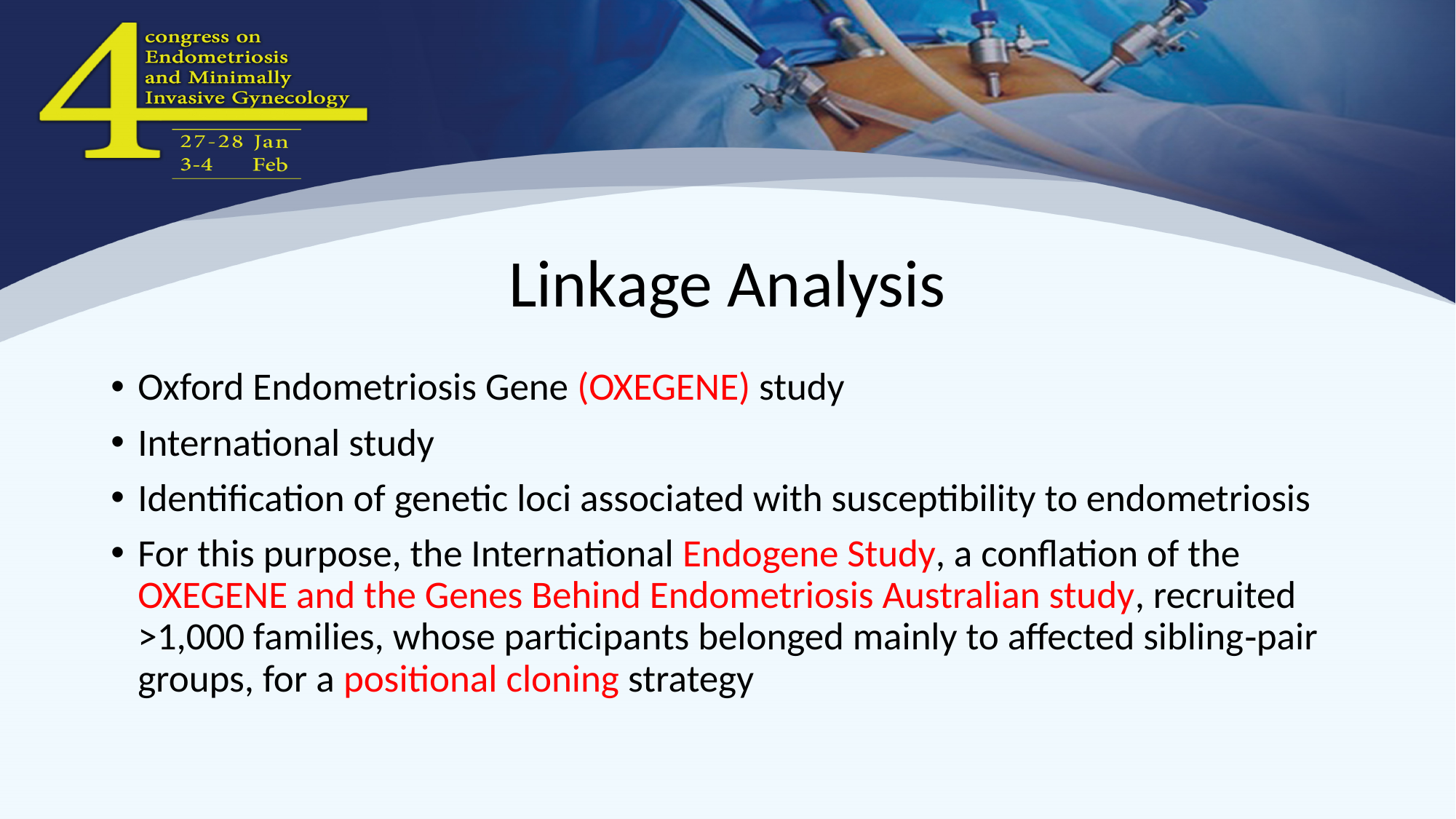

# Linkage Analysis
Oxford Endometriosis Gene (OXEGENE) study
International study
Identification of genetic loci associated with susceptibility to endometriosis
For this purpose, the International Endogene Study, a conflation of the OXEGENE and the Genes Behind Endometriosis Australian study, recruited >1,000 families, whose participants belonged mainly to affected sibling‑pair groups, for a positional cloning strategy